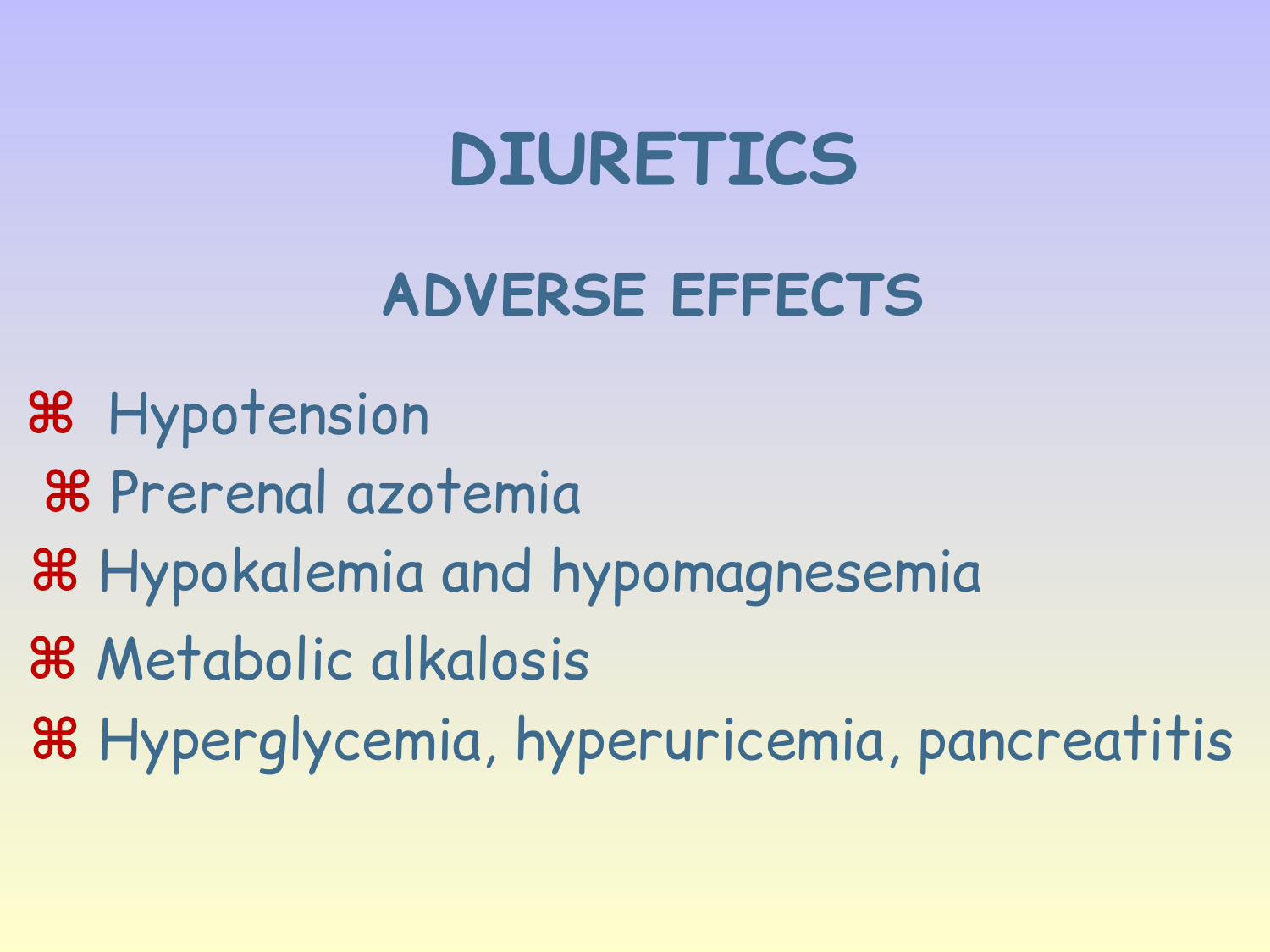

DIURETICS

ADVERSE EFFECTS

 ⌘  Hypotension
  ⌘ Prerenal azotemia
 ⌘ Hypokalemia and hypomagnesemia
 ⌘ Metabolic alkalosis
 ⌘ Hyperglycemia, hyperuricemia, pancreatitis

#